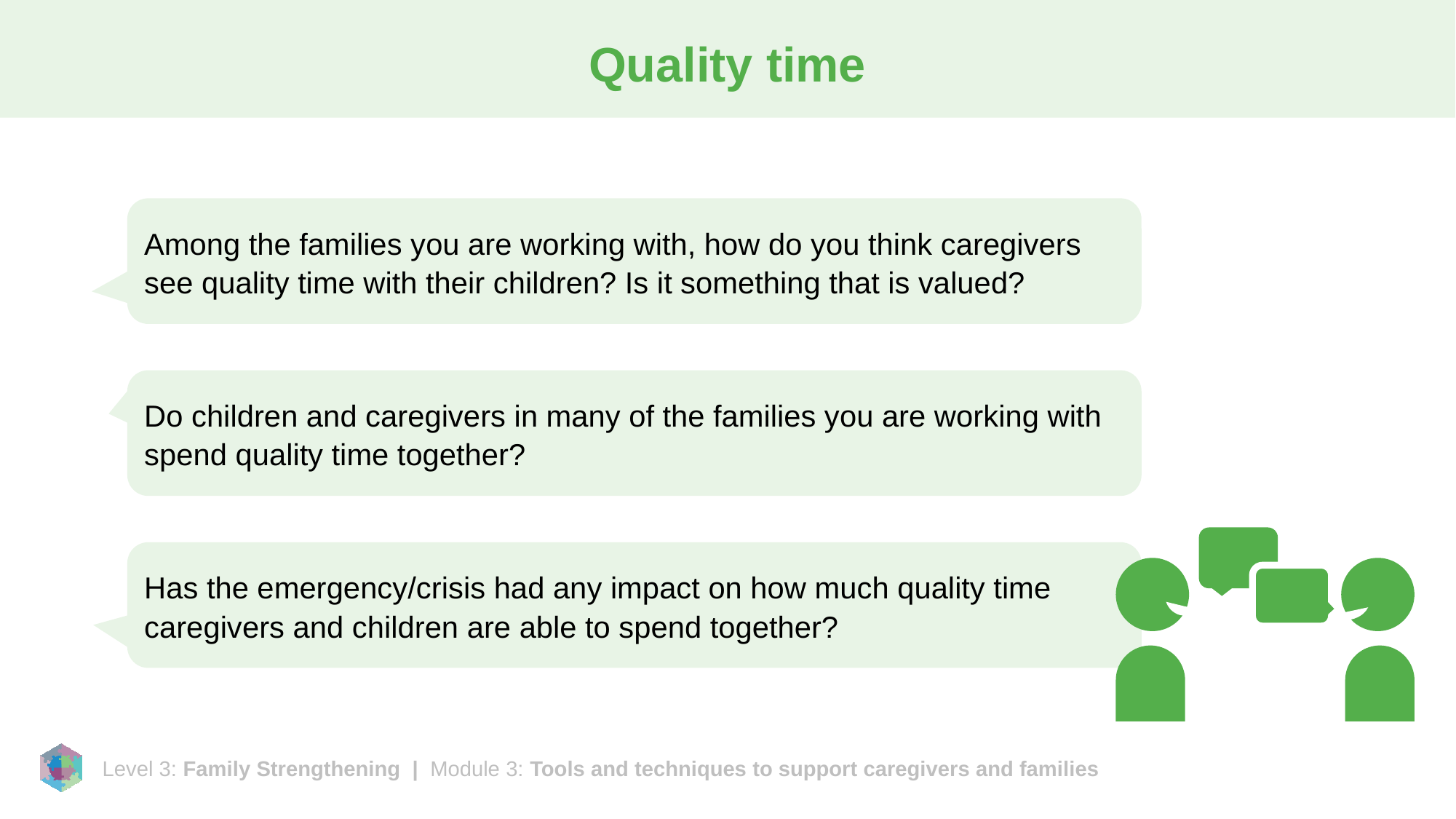

# Quality time
Among the families you are working with, how do you think caregivers see quality time with their children? Is it something that is valued?
Do children and caregivers in many of the families you are working with spend quality time together?

Has the emergency/crisis had any impact on how much quality time caregivers and children are able to spend together?